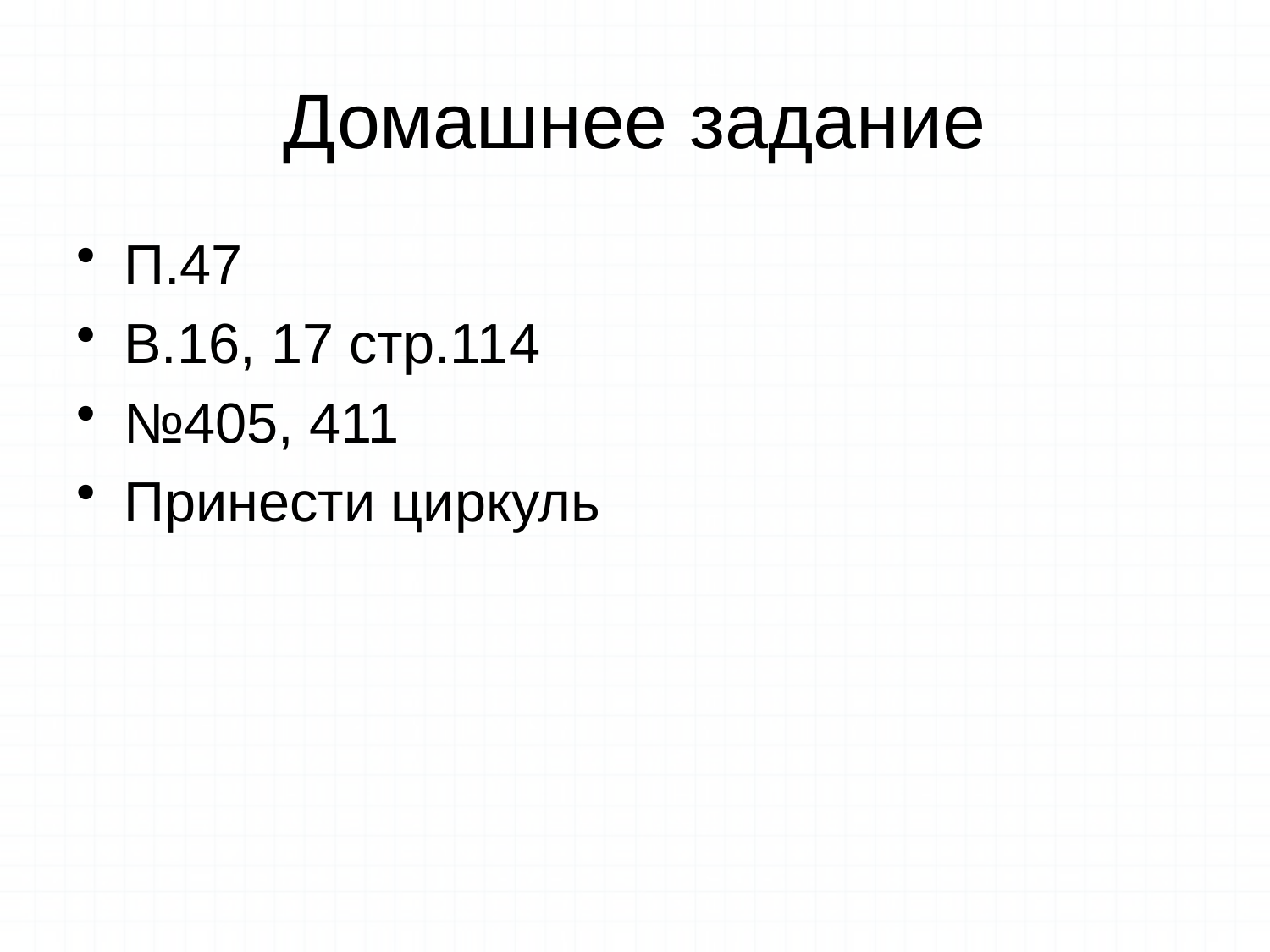

# Домашнее задание
П.47
В.16, 17 стр.114
№405, 411
Принести циркуль